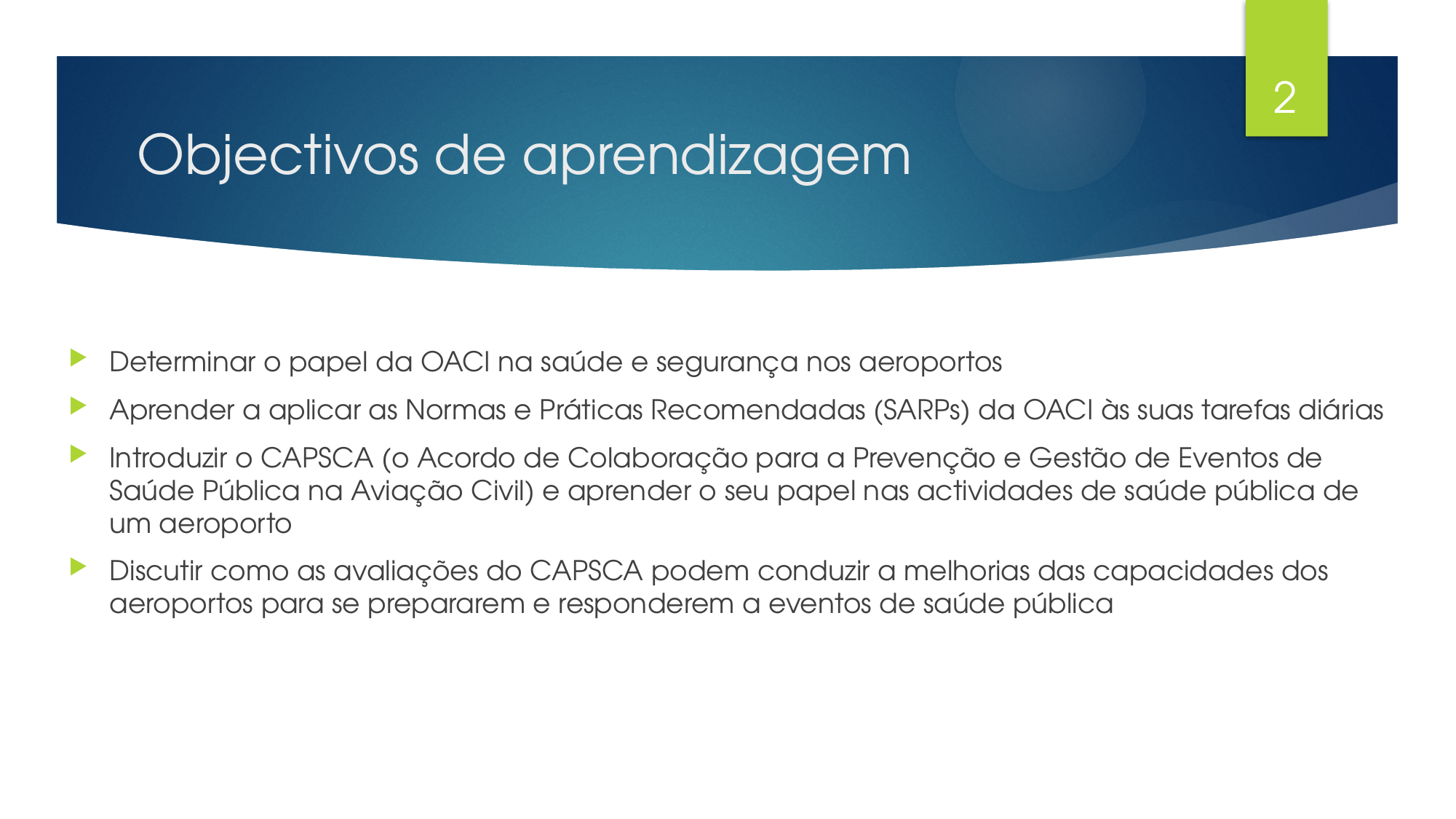

2
# Objectivos de aprendizagem
Determinar o papel da OACI na saúde e segurança nos aeroportos
Aprender a aplicar as Normas e Práticas Recomendadas (SARPs) da OACI às suas tarefas diárias
Introduzir o CAPSCA (o Acordo de Colaboração para a Prevenção e Gestão de Eventos de Saúde Pública na Aviação Civil) e aprender o seu papel nas actividades de saúde pública de um aeroporto
Discutir como as avaliações do CAPSCA podem conduzir a melhorias das capacidades dos aeroportos para se prepararem e responderem a eventos de saúde pública